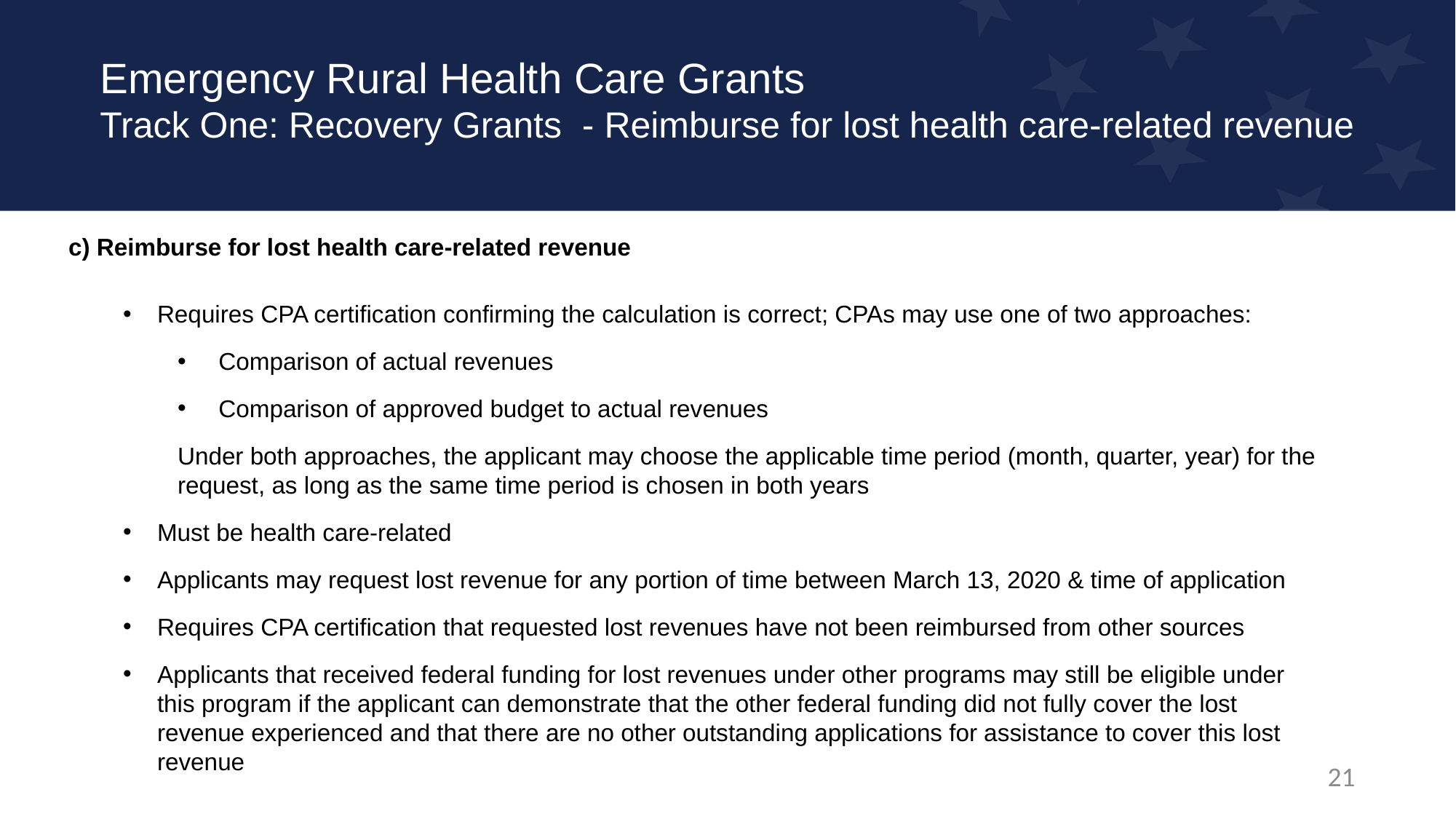

# Emergency Rural Health Care Grants Track One: Recovery Grants  - Reimburse for lost health care-related revenue
c) Reimburse for lost health care-related revenue

Requires CPA certification confirming the calculation is correct; CPAs may use one of two approaches:
Comparison of actual revenues
Comparison of approved budget to actual revenues
Under both approaches, the applicant may choose the applicable time period (month, quarter, year) for the request, as long as the same time period is chosen in both years
Must be health care-related
Applicants may request lost revenue for any portion of time between March 13, 2020 & time of application
Requires CPA certification that requested lost revenues have not been reimbursed from other sources
Applicants that received federal funding for lost revenues under other programs may still be eligible under this program if the applicant can demonstrate that the other federal funding did not fully cover the lost revenue experienced and that there are no other outstanding applications for assistance to cover this lost revenue

21